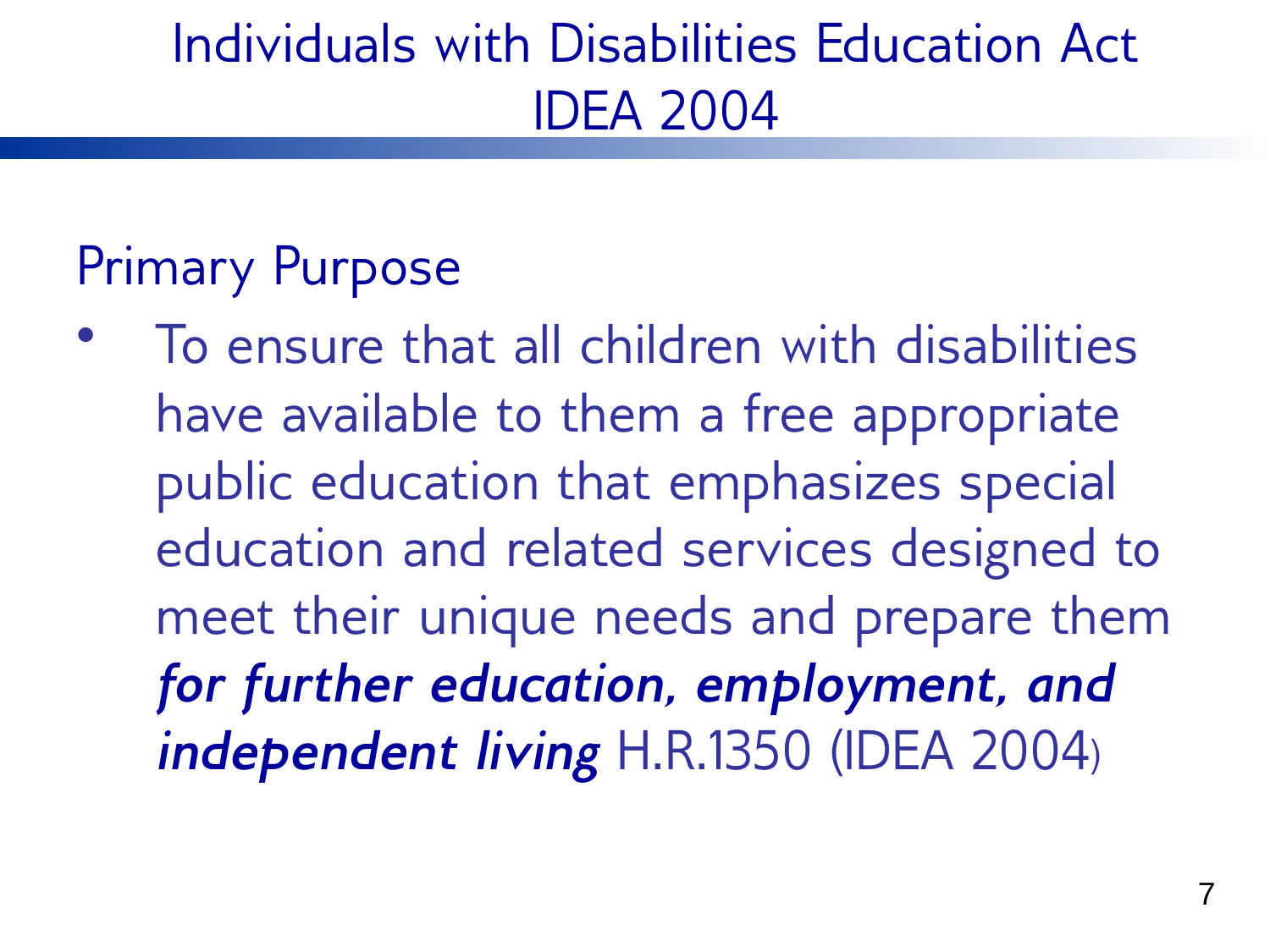

Individuals with Disabilities Education Act
IDEA 2004

Primary Purpose
To ensure that all children with disabilities have available to them a free appropriate public education that emphasizes special education and related services designed to meet their unique needs and prepare them for further education, employment, and independent living H.R.1350 (IDEA 2004)
7